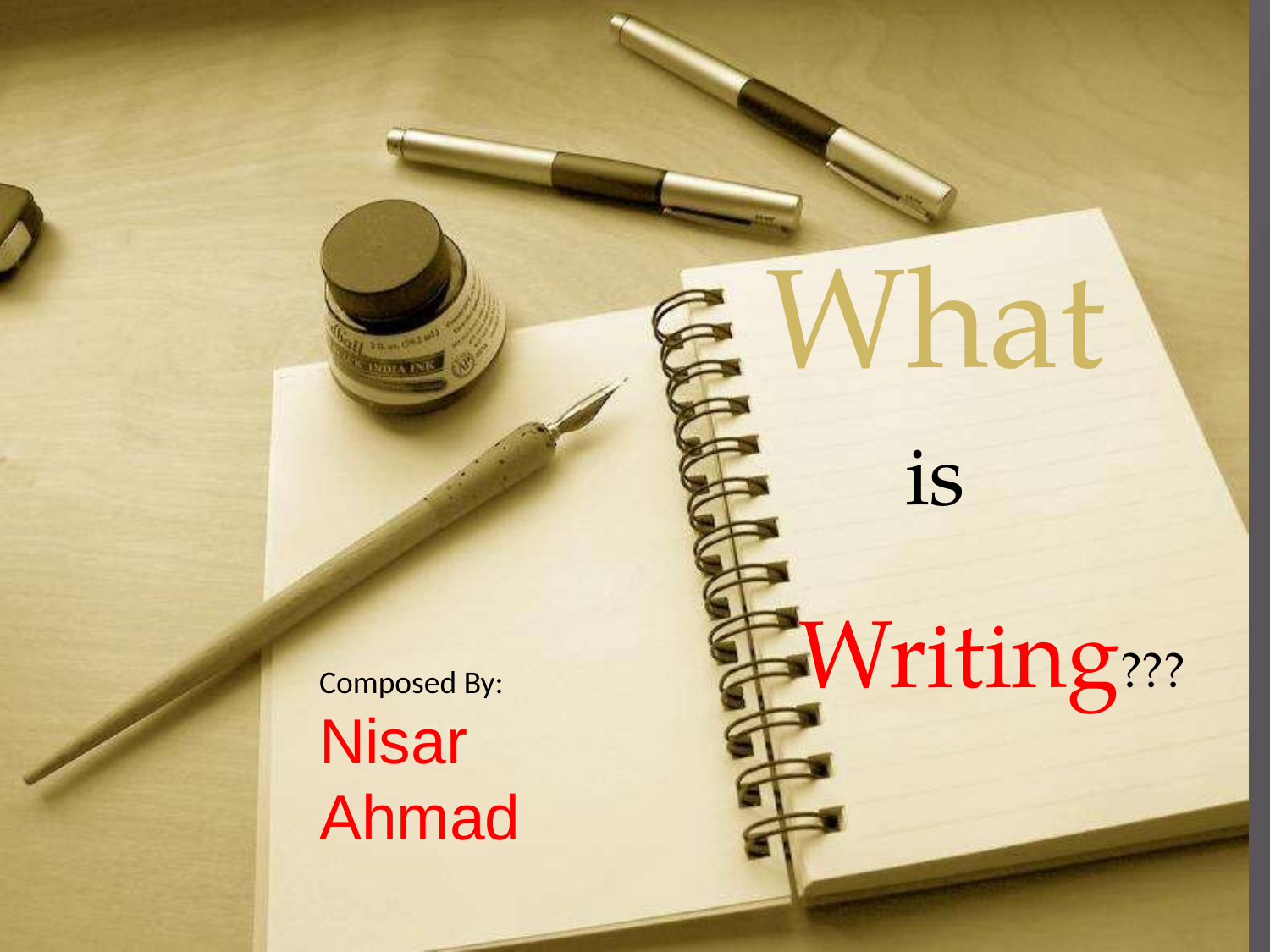

# What
is
Writing???
Composed By:
Nisar Ahmad